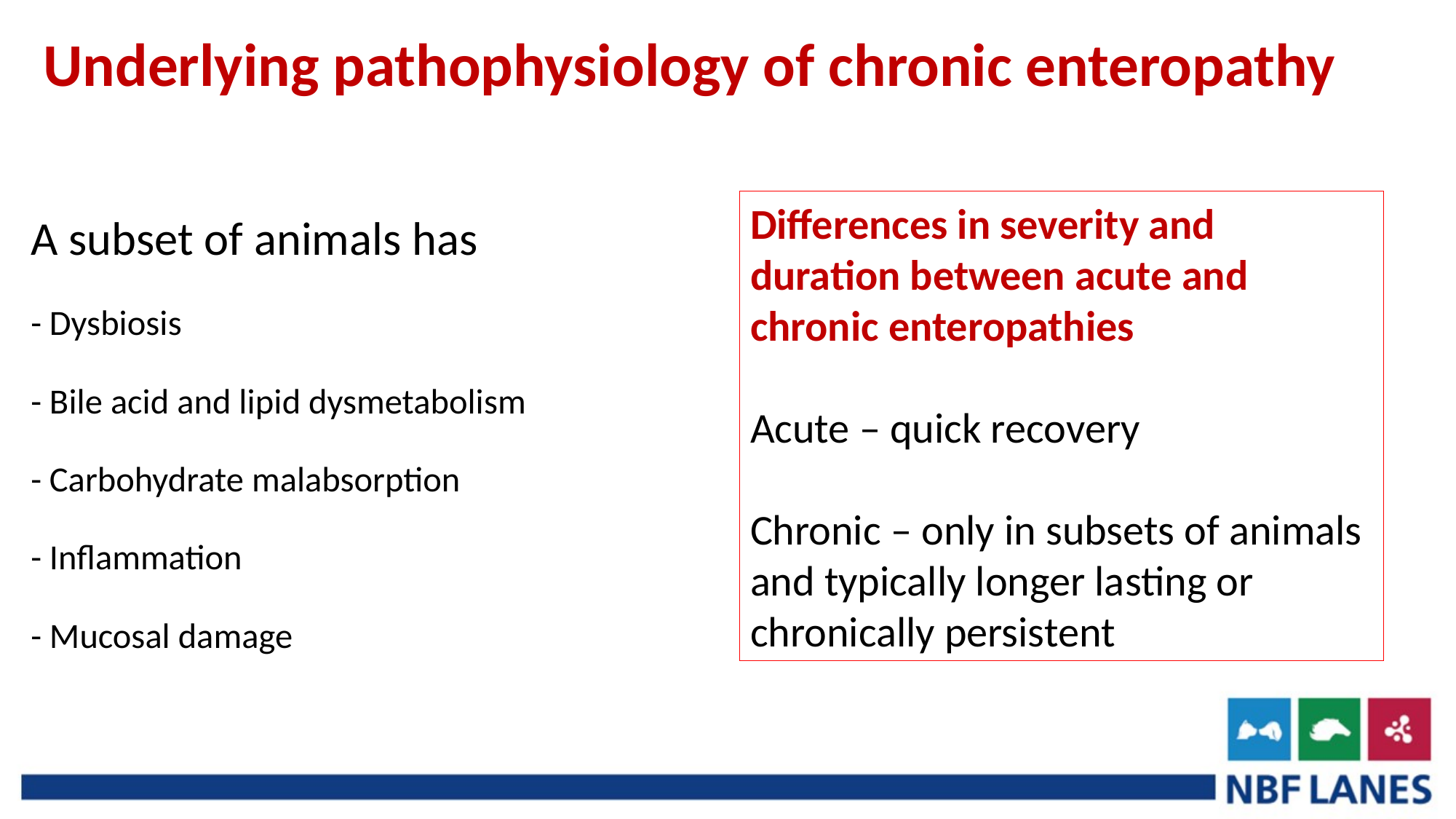

Underlying pathophysiology of chronic enteropathy

A subset of animals has
- Dysbiosis
- Bile acid and lipid dysmetabolism
- Carbohydrate malabsorption
- Inflammation
- Mucosal damage

Differences in severity and duration between acute and chronic enteropathies

Acute – quick recovery

Chronic – only in subsets of animals and typically longer lasting or chronically persistent